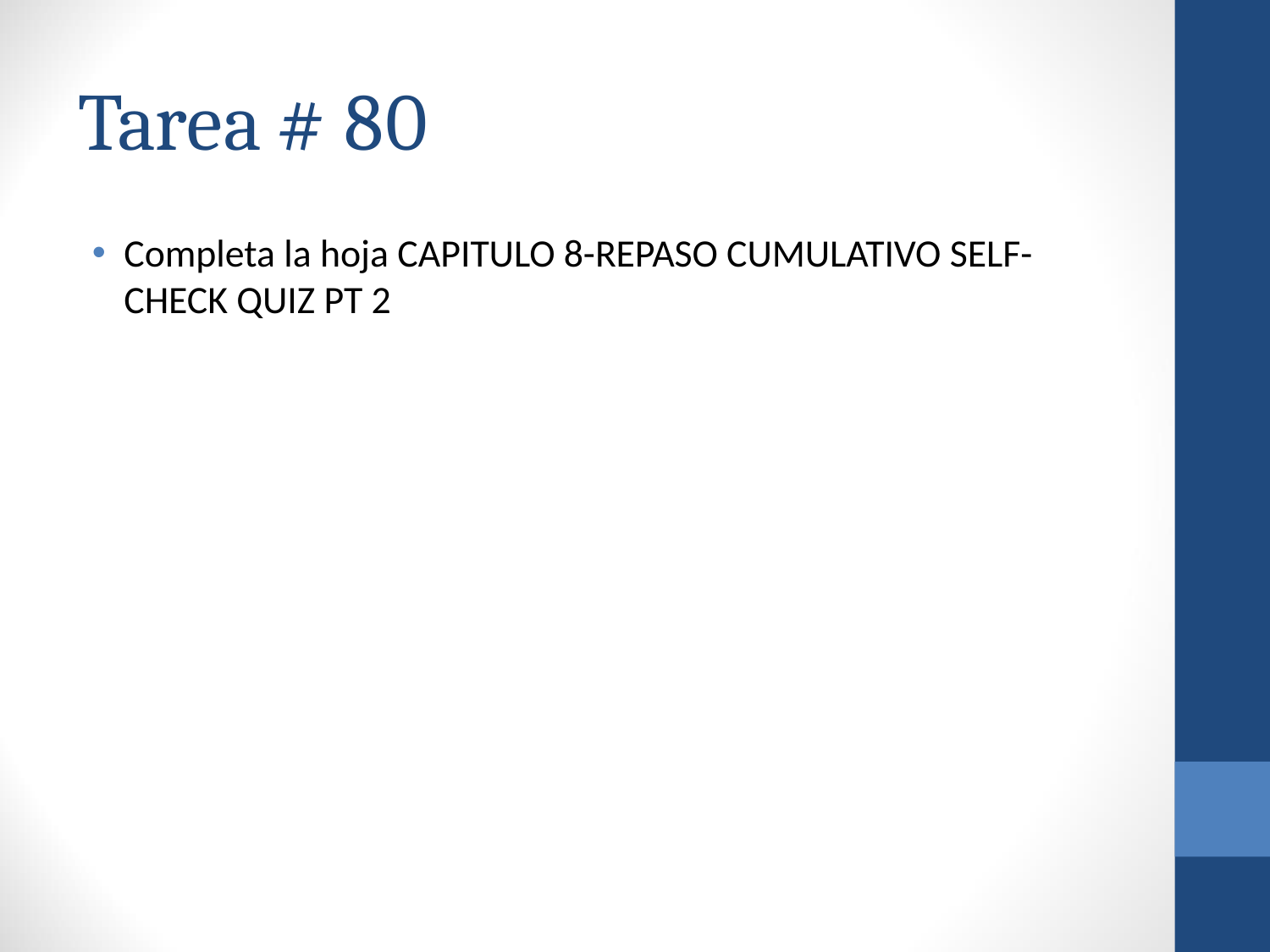

# Tarea # 80
Completa la hoja CAPITULO 8-REPASO CUMULATIVO SELF-CHECK QUIZ PT 2